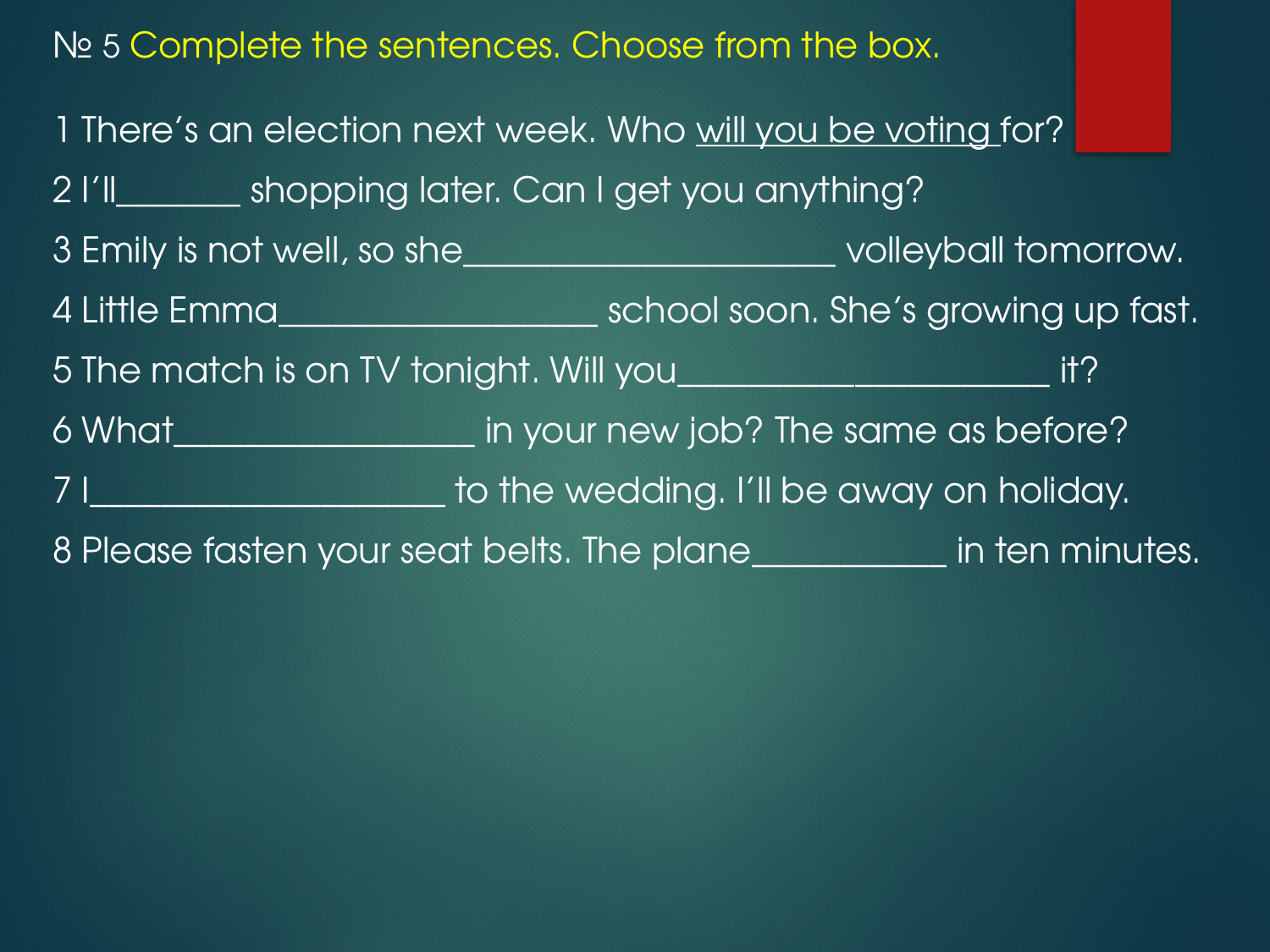

№ 5 Complete the sentences. Choose from the box.
1 There’s an election next week. Who will you be voting for?
2 I’ll_______ shopping later. Can I get you anything?
3 Emily is not well, so she_____________________ volleyball tomorrow.
4 Little Emma__________________ school soon. She’s growing up fast.
5 The match is on TV tonight. Will you_____________________ it?
6 What_________________ in your new job? The same as before?
7 I____________________ to the wedding. I’ll be away on holiday.
8 Please fasten your seat belts. The plane___________ in ten minutes.